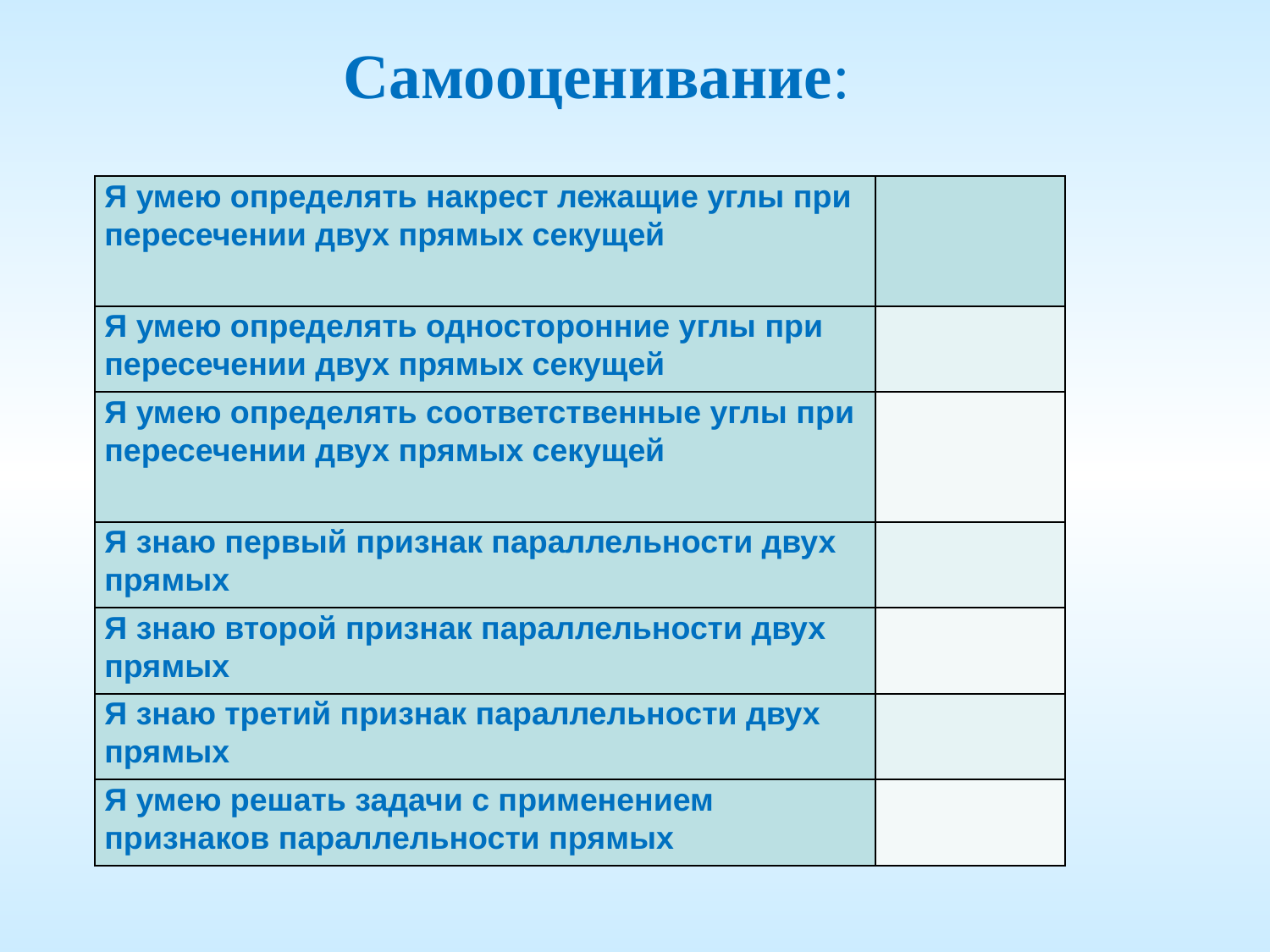

Самооценивание:
| Я умею определять накрест лежащие углы при пересечении двух прямых секущей |  |
| --- | --- |
| Я умею определять односторонние углы при пересечении двух прямых секущей |  |
| Я умею определять соответственные углы при пересечении двух прямых секущей |  |
| Я знаю первый признак параллельности двух прямых |  |
| Я знаю второй признак параллельности двух прямых |  |
| Я знаю третий признак параллельности двух прямых |  |
| Я умею решать задачи с применением признаков параллельности прямых |  |